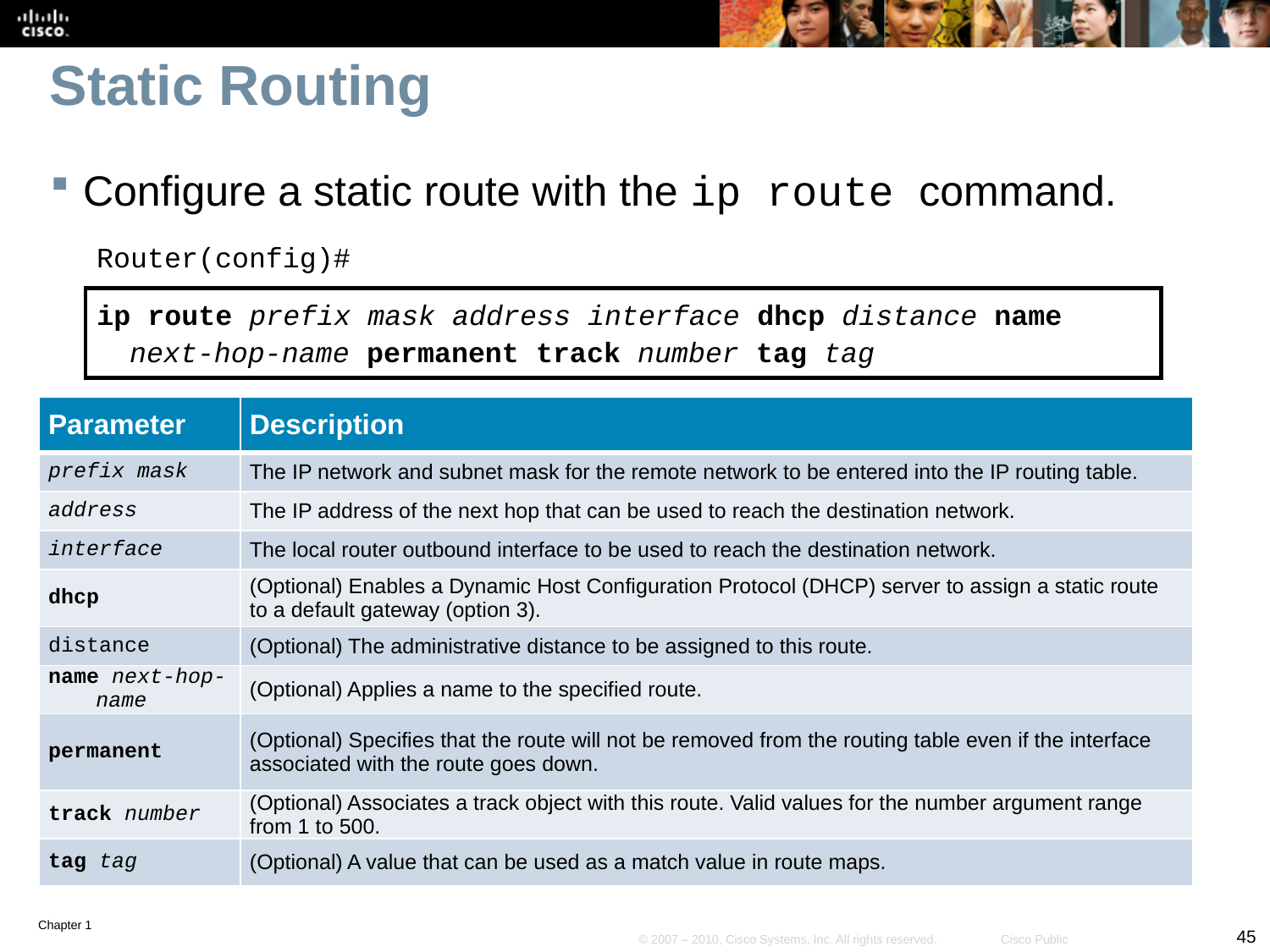

# Static Routing
Configure a static route with the ip route command.

Router(config)#
ip route prefix mask address interface dhcp distance name next-hop-name permanent track number tag tag
| Parameter | Description |
| --- | --- |
| prefix mask | The IP network and subnet mask for the remote network to be entered into the IP routing table. |
| address | The IP address of the next hop that can be used to reach the destination network. |
| interface | The local router outbound interface to be used to reach the destination network. |
| dhcp | (Optional) Enables a Dynamic Host Configuration Protocol (DHCP) server to assign a static route to a default gateway (option 3). |
| distance | (Optional) The administrative distance to be assigned to this route. |
| name next-hop-name | (Optional) Applies a name to the specified route. |
| permanent | (Optional) Specifies that the route will not be removed from the routing table even if the interface associated with the route goes down. |
| track number | (Optional) Associates a track object with this route. Valid values for the number argument range from 1 to 500. |
| tag tag | (Optional) A value that can be used as a match value in route maps. |